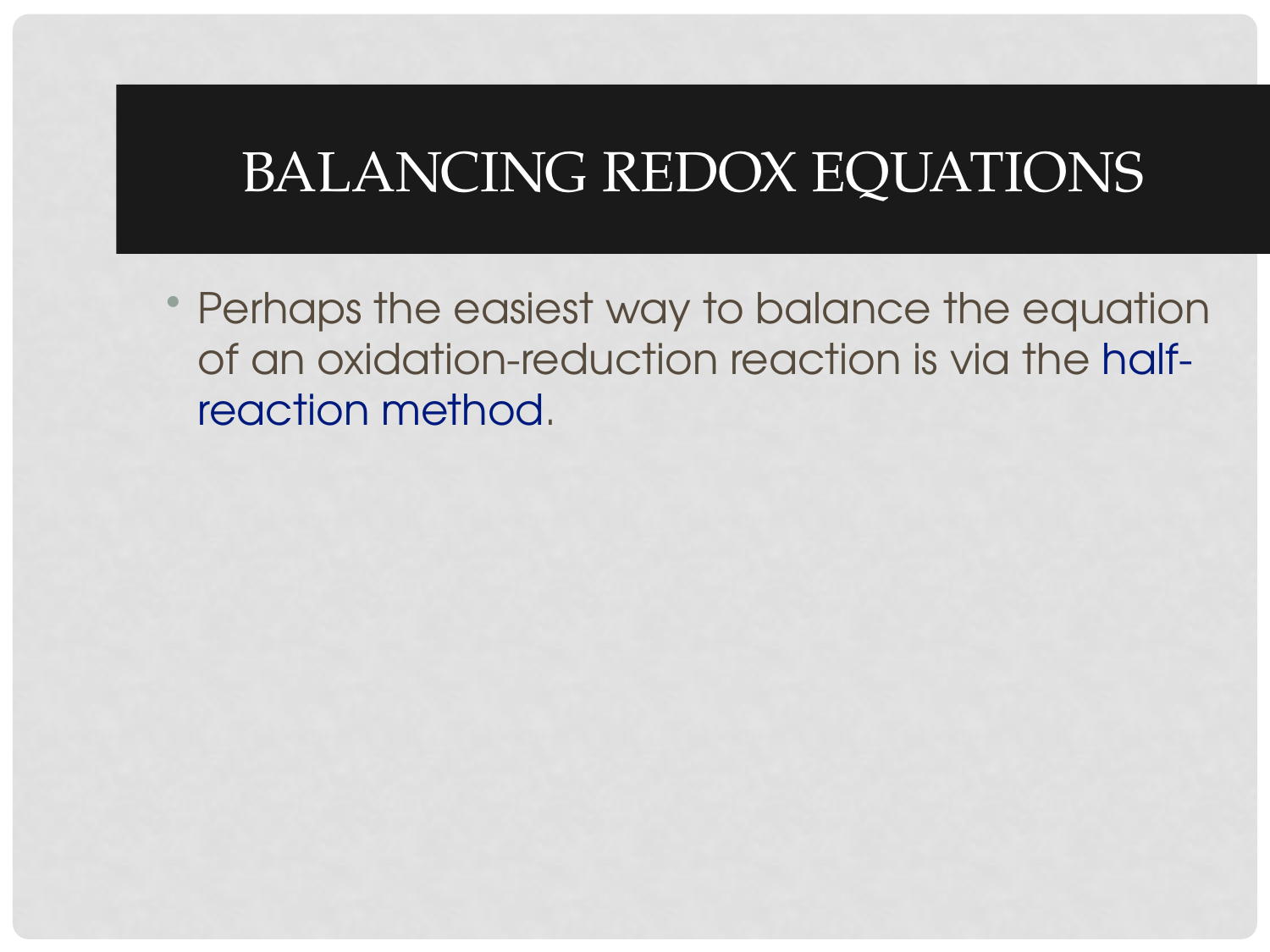

Balancing Redox Equations
Perhaps the easiest way to balance the equation of an oxidation-reduction reaction is via the half-reaction method.